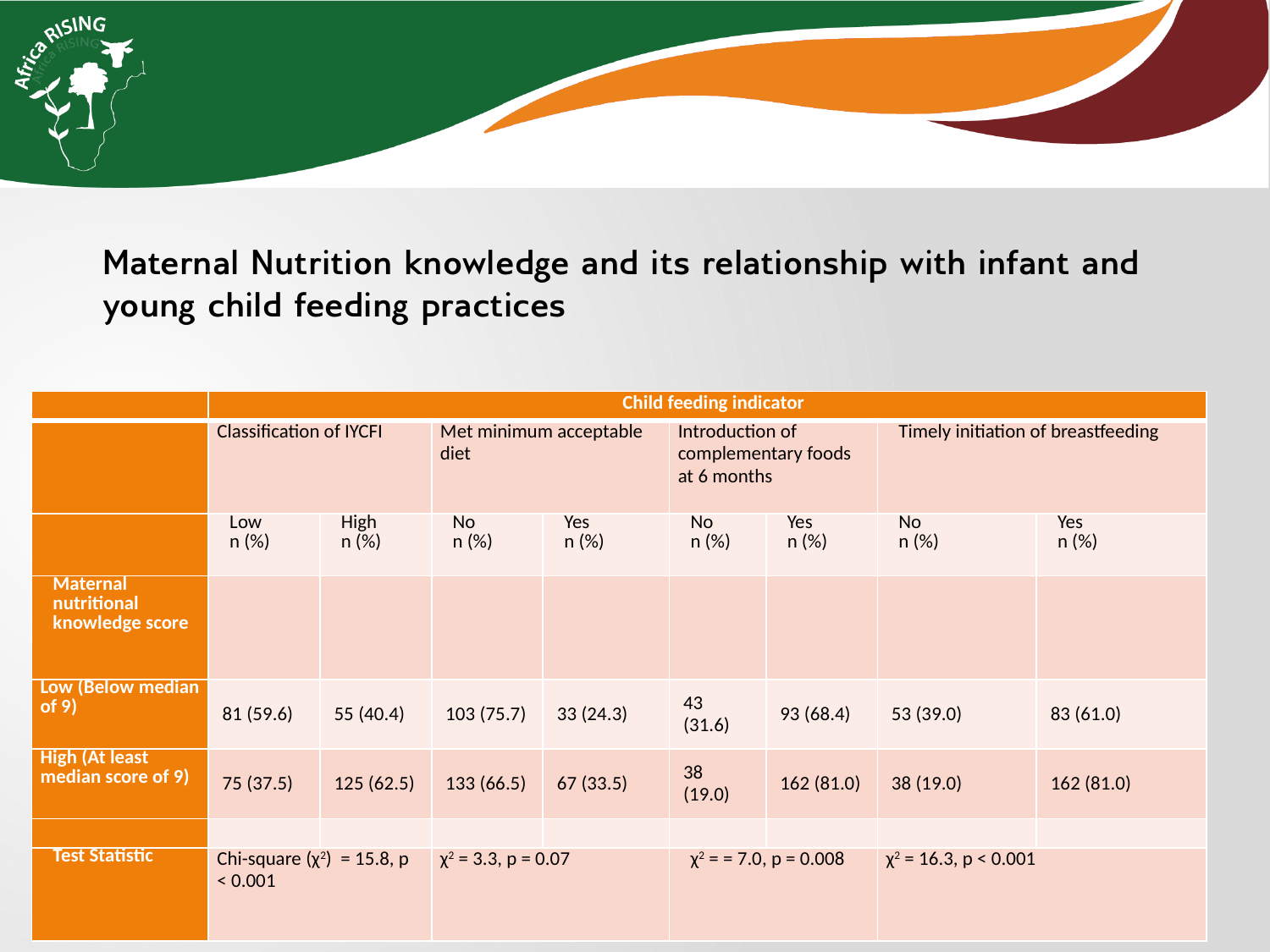

Maternal Nutrition knowledge and its relationship with infant and young child feeding practices

|  | Child feeding indicator |  |  |  |  |  |  |  |
| --- | --- | --- | --- | --- | --- | --- | --- | --- |
|  | Classification of IYCFI |  | Met minimum acceptable diet |  | Introduction of complementary foods at 6 months |  | Timely initiation of breastfeeding |  |
|  | Low n (%) | High n (%) | No n (%) | Yes n (%) | No n (%) | Yes n (%) | No n (%) | Yes n (%) |
| Maternal nutritional knowledge score |  |  |  |  |  |  |  |  |
| Low (Below median of 9) | 81 (59.6) | 55 (40.4) | 103 (75.7) | 33 (24.3) | 43 (31.6) | 93 (68.4) | 53 (39.0) | 83 (61.0) |
| High (At least median score of 9) | 75 (37.5) | 125 (62.5) | 133 (66.5) | 67 (33.5) | 38 (19.0) | 162 (81.0) | 38 (19.0) | 162 (81.0) |
|  |  |  |  |  |  |  |  |  |
| Test Statistic | Chi-square (χ2) = 15.8, p < 0.001 |  | χ2 = 3.3, p = 0.07 |  | χ2 = = 7.0, p = 0.008 |  | χ2 = 16.3, p < 0.001 |  |